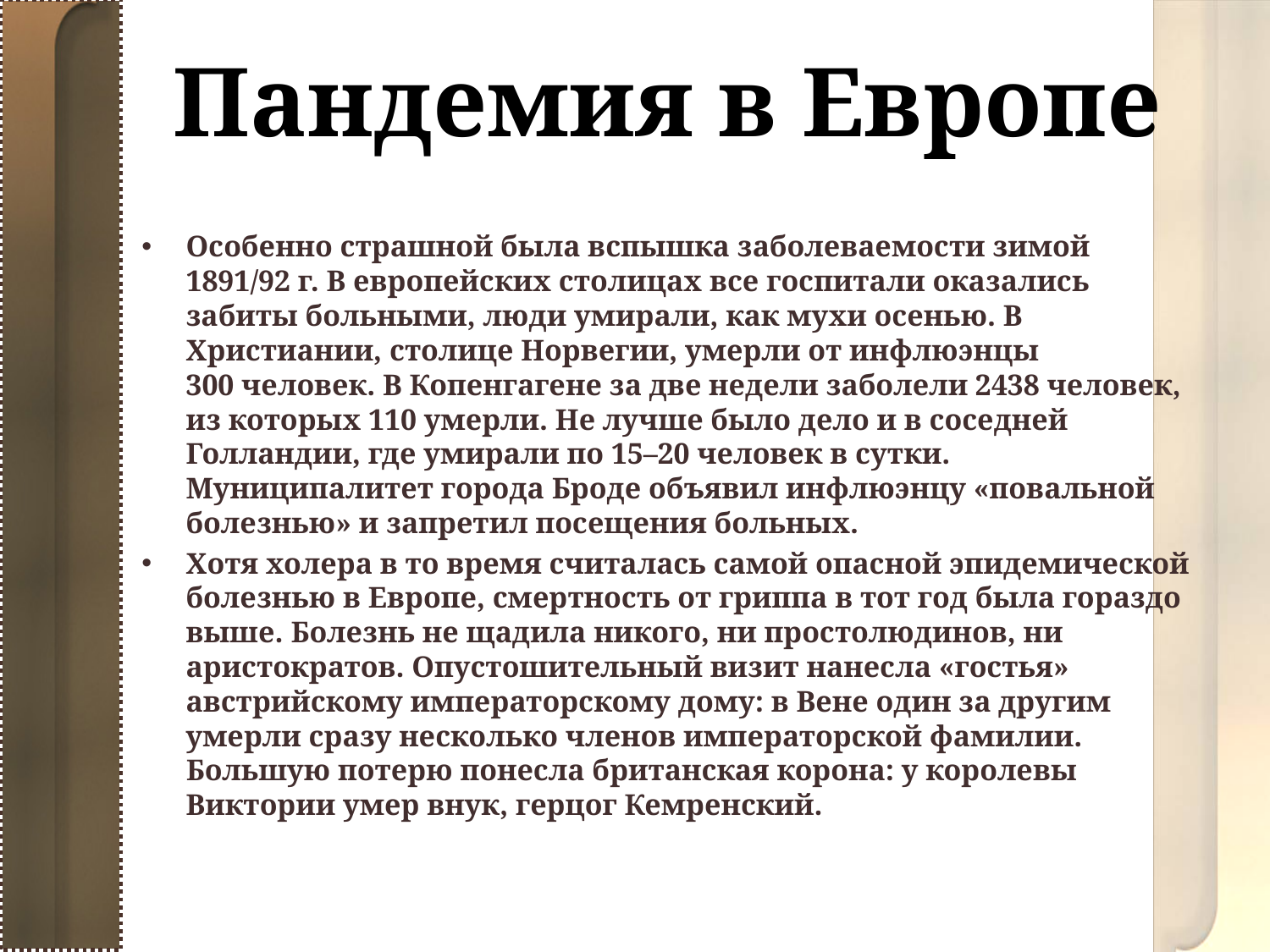

# Пандемия в Европе
Особенно страшной была вспышка заболеваемости зимой 1891/92 г. В европейских столицах все госпитали оказались забиты больными, люди умирали, как мухи осенью. В Христиании, столице Норвегии, умерли от инфлюэнцы 300 человек. В Копенгагене за две недели заболели 2438 человек, из которых 110 умерли. Не лучше было дело и в соседней Голландии, где умирали по 15–20 человек в сутки. Муниципалитет города Броде объявил инфлюэнцу «повальной болезнью» и запретил посещения больных.
Хотя холера в то время считалась самой опасной эпидемической болезнью в Европе, смертность от гриппа в тот год была гораздо выше. Болезнь не щадила никого, ни простолюдинов, ни аристократов. Опустошительный визит нанесла «гостья» австрийскому императорскому дому: в Вене один за другим умерли сразу несколько членов императорской фамилии. Большую потерю понесла британская корона: у королевы Виктории умер внук, герцог Кемренский.